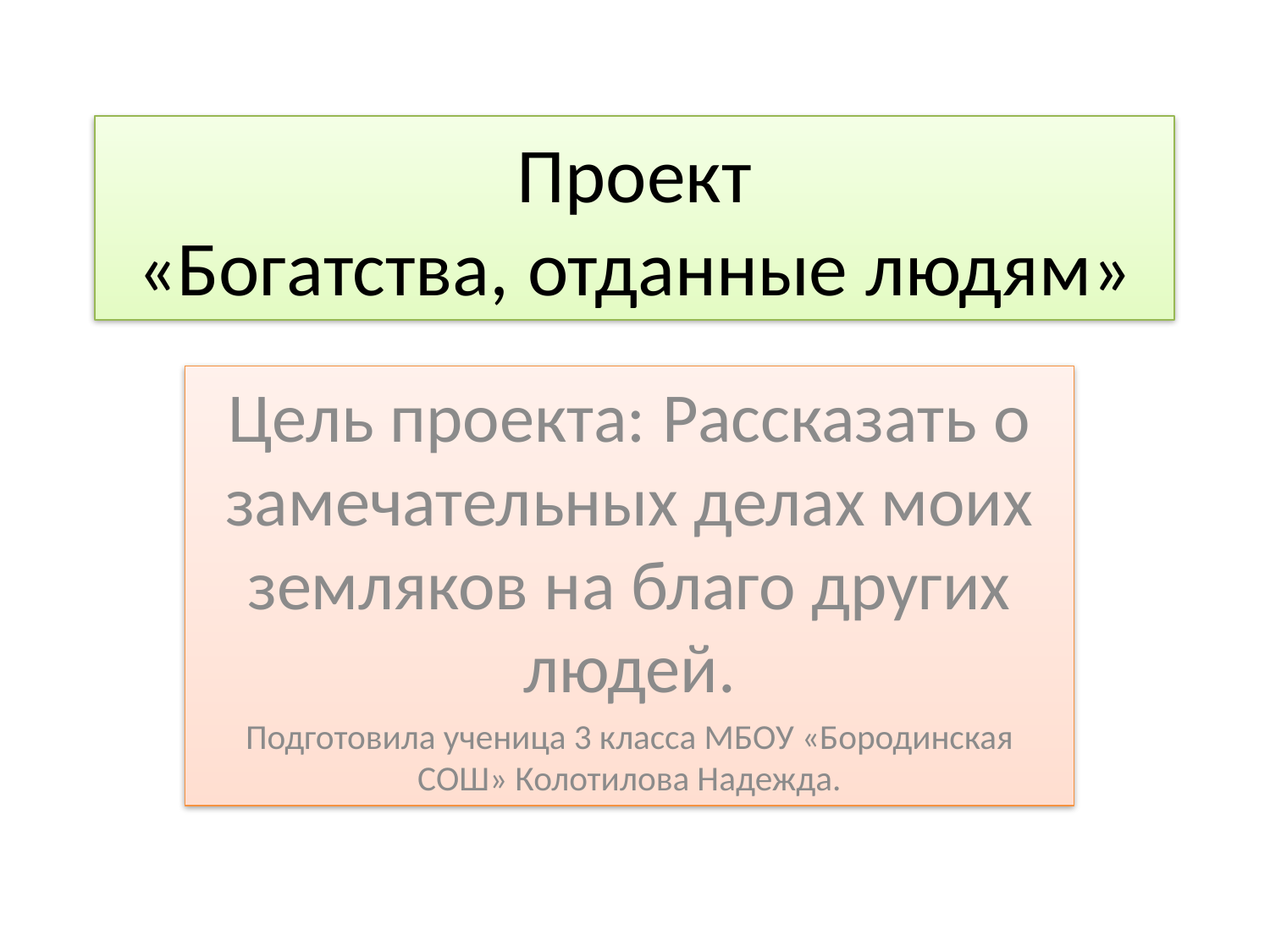

# Проект «Богатства, отданные людям»
Цель проекта: Рассказать о замечательных делах моих земляков на благо других людей.
Подготовила ученица 3 класса МБОУ «Бородинская СОШ» Колотилова Надежда.